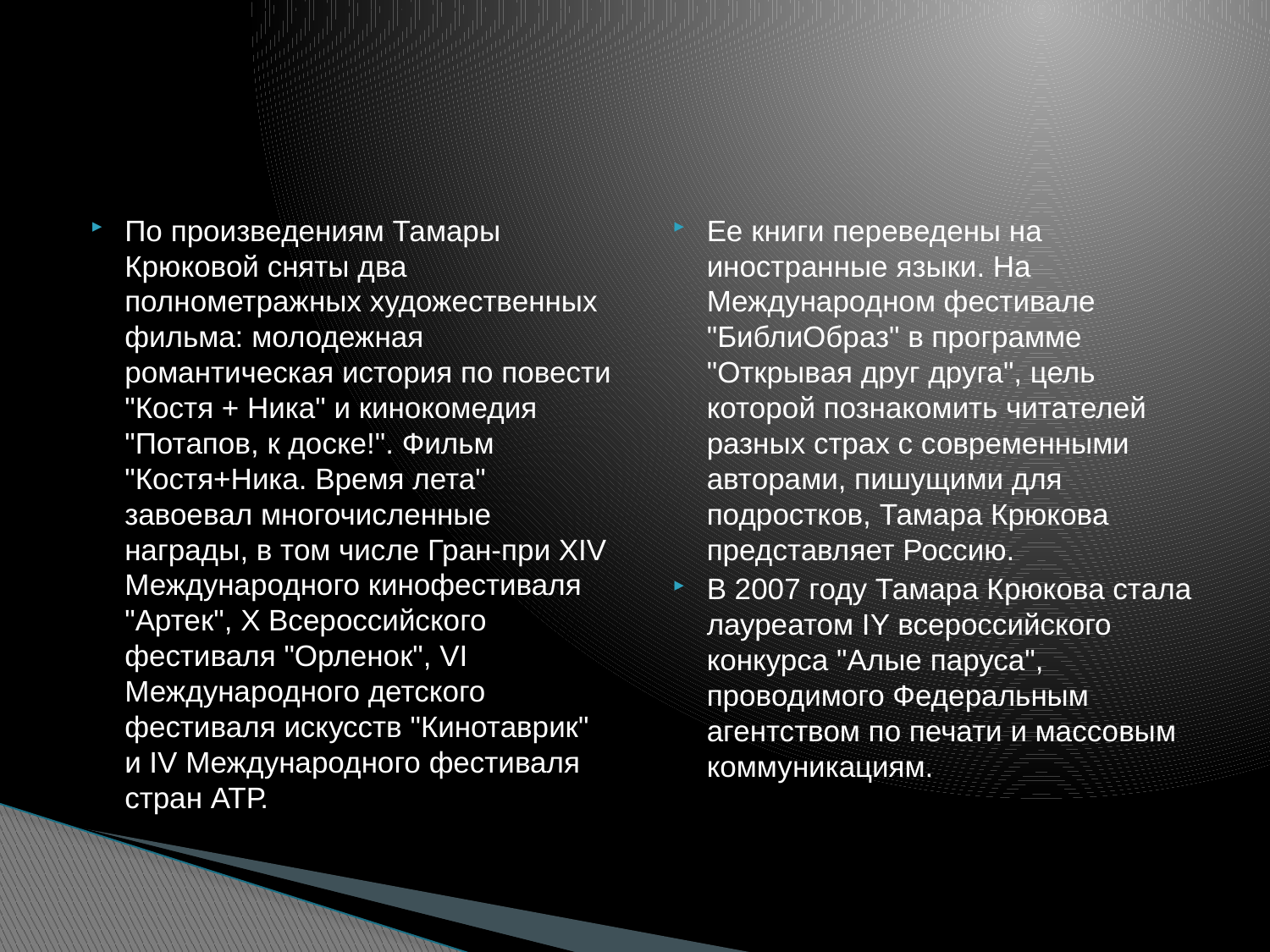

#
По произведениям Тамары Крюковой сняты два полнометражных художественных фильма: молодежная романтическая история по повести "Костя + Ника" и кинокомедия "Потапов, к доске!". Фильм "Костя+Ника. Время лета" завоевал многочисленные награды, в том числе Гран-при XIV Международного кинофестиваля "Артек", X Всероссийского фестиваля "Орленок", VI Международного детского фестиваля искусств "Кинотаврик" и IV Международного фестиваля стран АТР.
Ее книги переведены на иностранные языки. На Международном фестивале "БиблиОбраз" в программе "Открывая друг друга", цель которой познакомить читателей разных страх с современными авторами, пишущими для подростков, Тамара Крюкова представляет Россию.
В 2007 году Тамара Крюкова стала лауреатом IY всероссийского конкурса "Алые паруса", проводимого Федеральным агентством по печати и массовым коммуникациям.